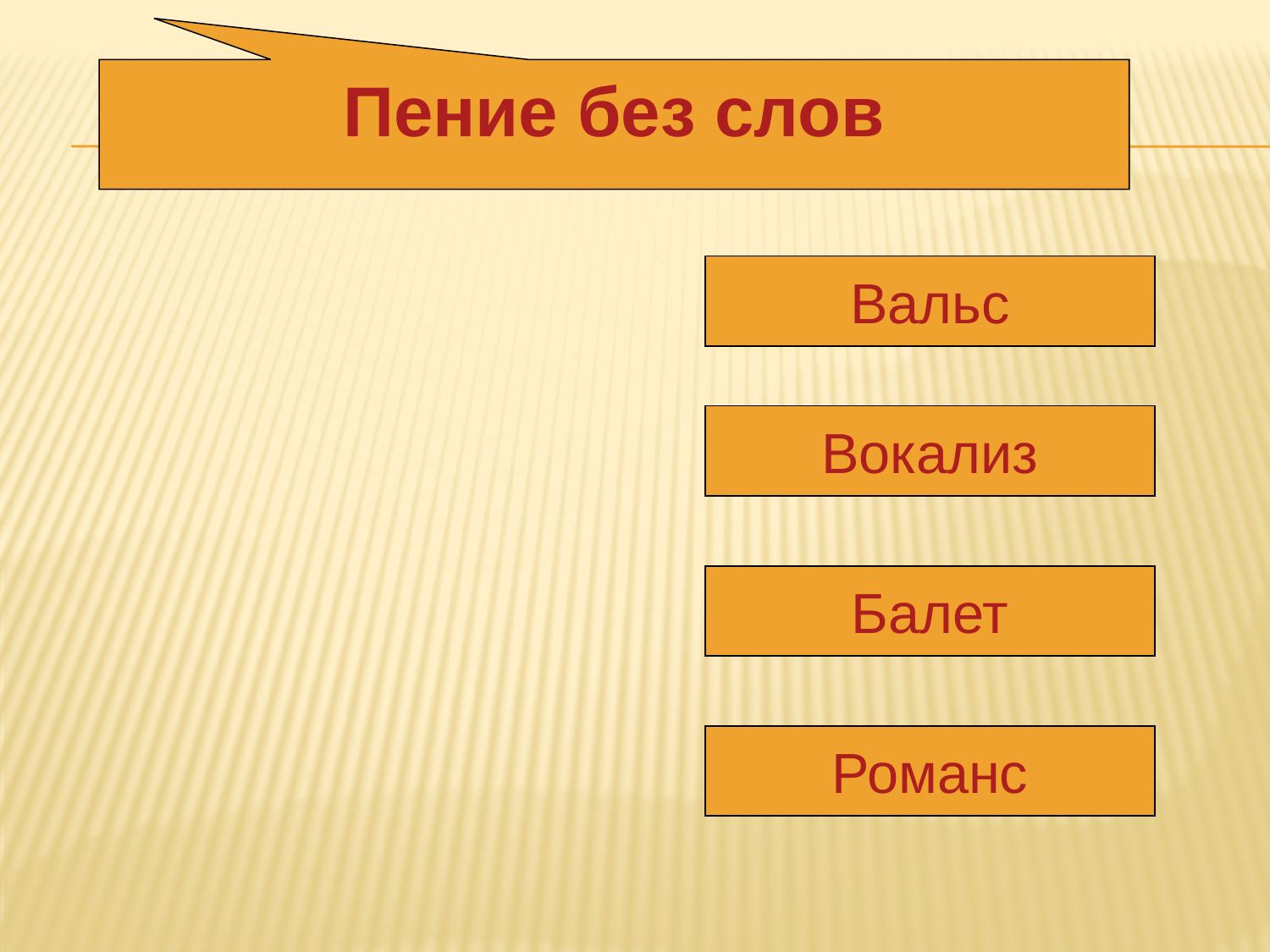

Пение без слов
Вальс
Вокализ
Балет
Романс